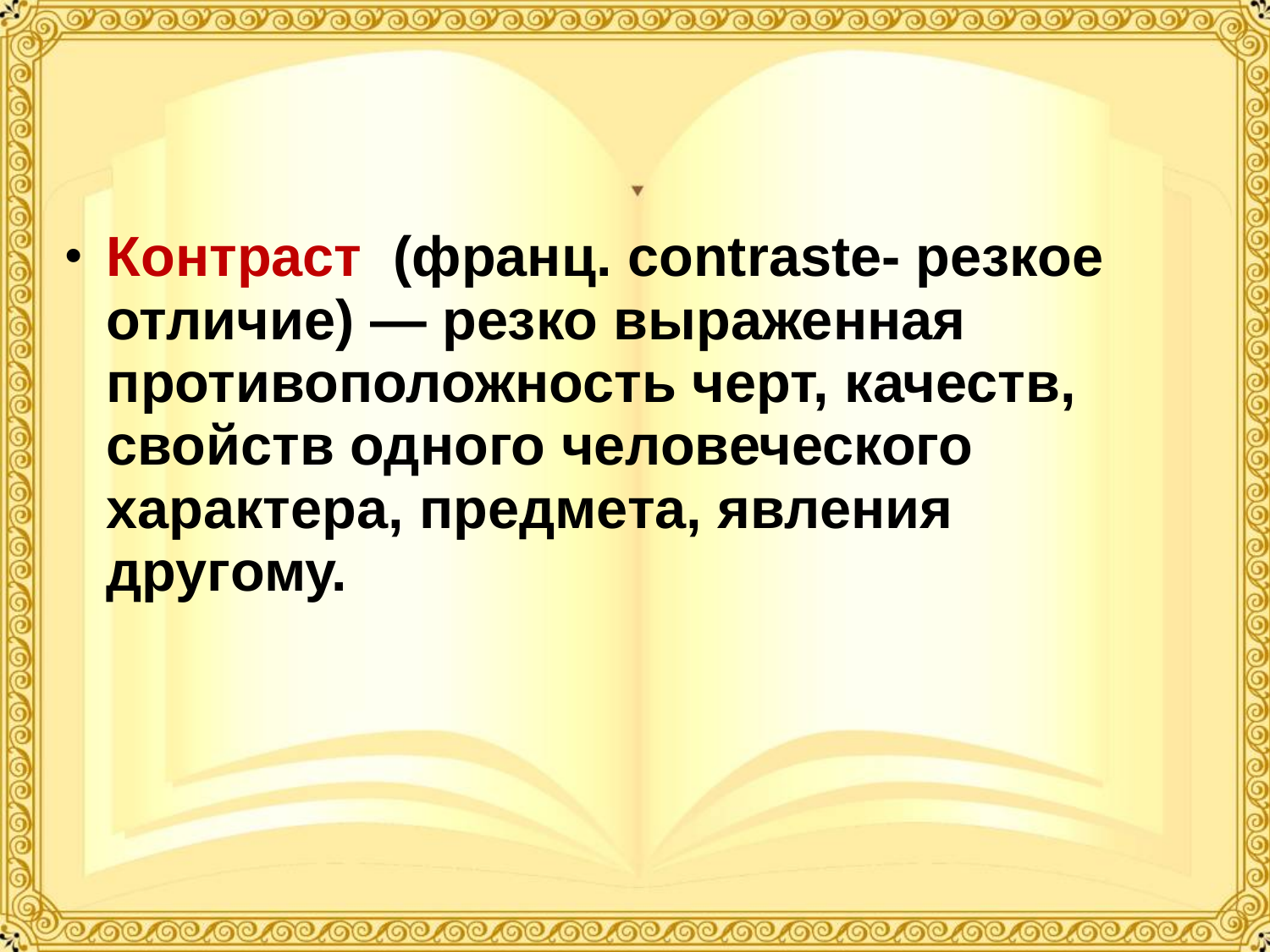

#
Контраст  (франц. сontraste- резкое отличие) — резко выраженная   противоположность черт, качеств, свойств одного человеческого характера, предмета, явления другому.